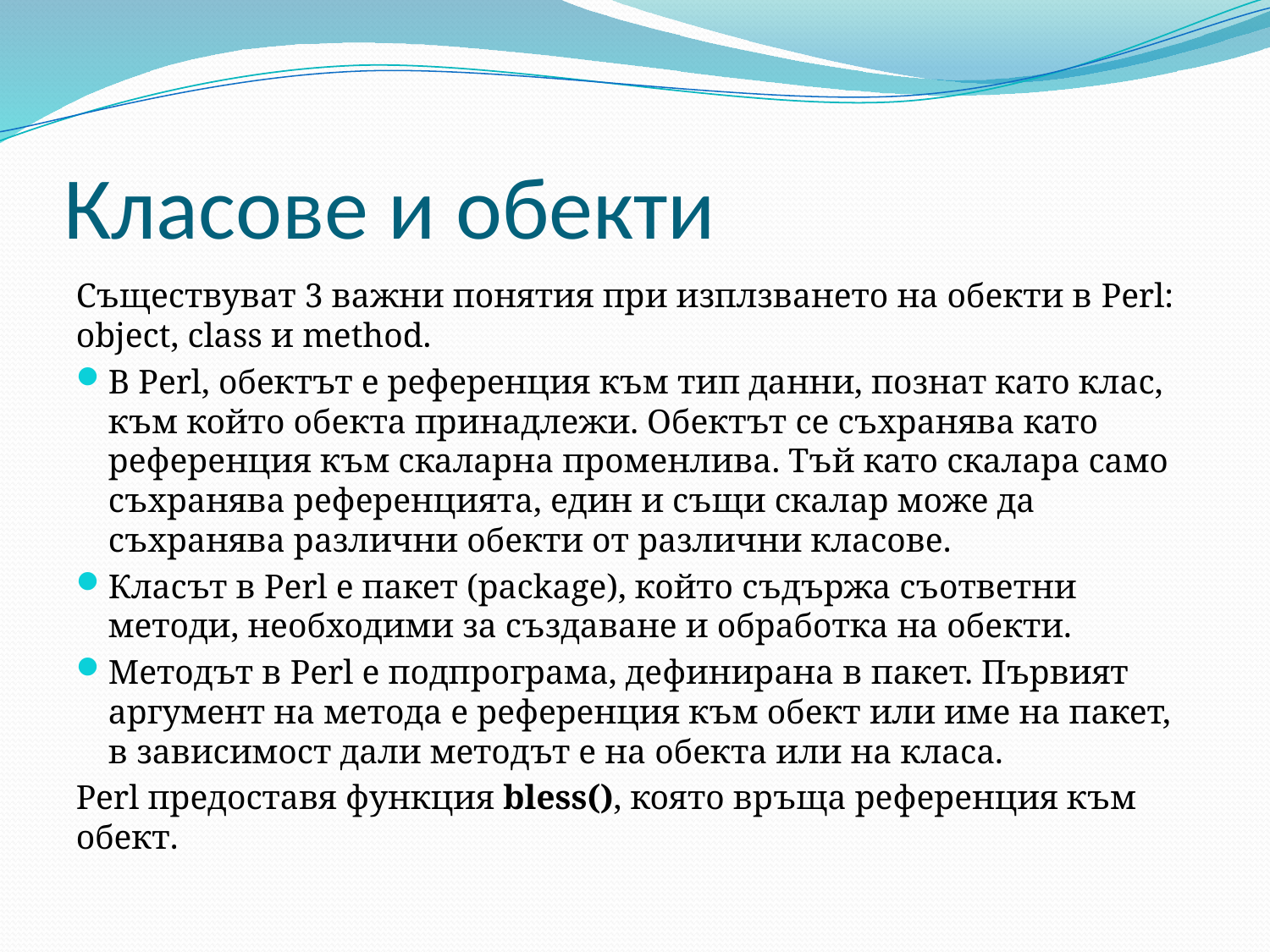

# Класове и обекти
Съществуват 3 важни понятия при изплзването на обекти в Perl: object, class и method.
В Perl, обектът е референция към тип данни, познат като клас, към който обекта принадлежи. Обектът се съхранява като референция към скаларна променлива. Тъй като скалара само съхранява референцията, един и същи скалар може да съхранява различни обекти от различни класове.
Класът в Perl е пакет (package), който съдържа съответни методи, необходими за създаване и обработка на обекти.
Методът в Perl е подпрограма, дефинирана в пакет. Първият аргумент на метода е референция към обект или име на пакет, в зависимост дали методът е на обекта или на класа.
Perl предоставя функция bless(), която връща референция към обект.